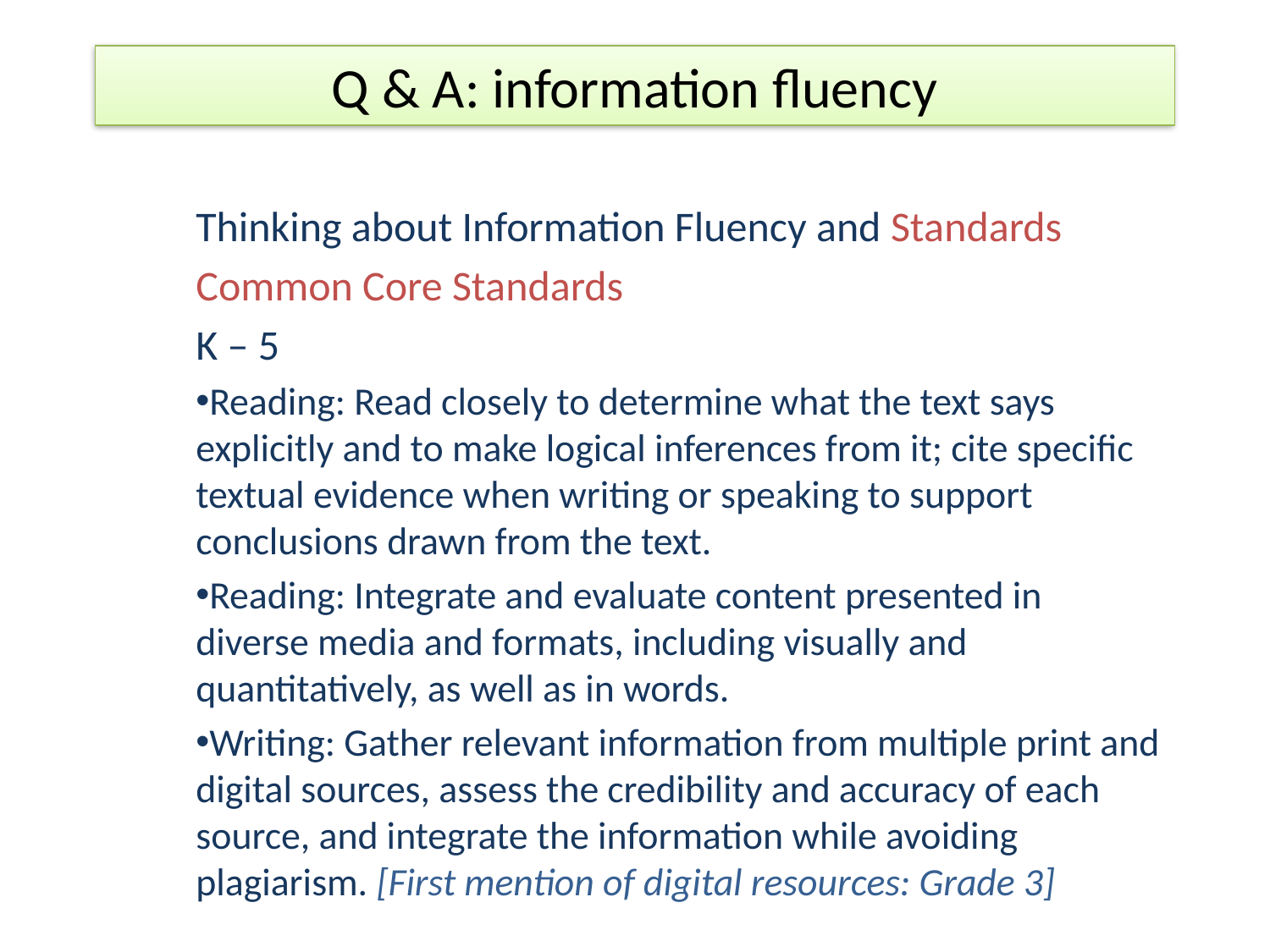

Q & A: information fluency
Thinking about Information Fluency and Standards
Common Core Standards
K – 5
Reading: Read closely to determine what the text says explicitly and to make logical inferences from it; cite specific textual evidence when writing or speaking to support conclusions drawn from the text.
Reading: Integrate and evaluate content presented in diverse media and formats, including visually and quantitatively, as well as in words.
Writing: Gather relevant information from multiple print and digital sources, assess the credibility and accuracy of each source, and integrate the information while avoiding plagiarism. [First mention of digital resources: Grade 3]